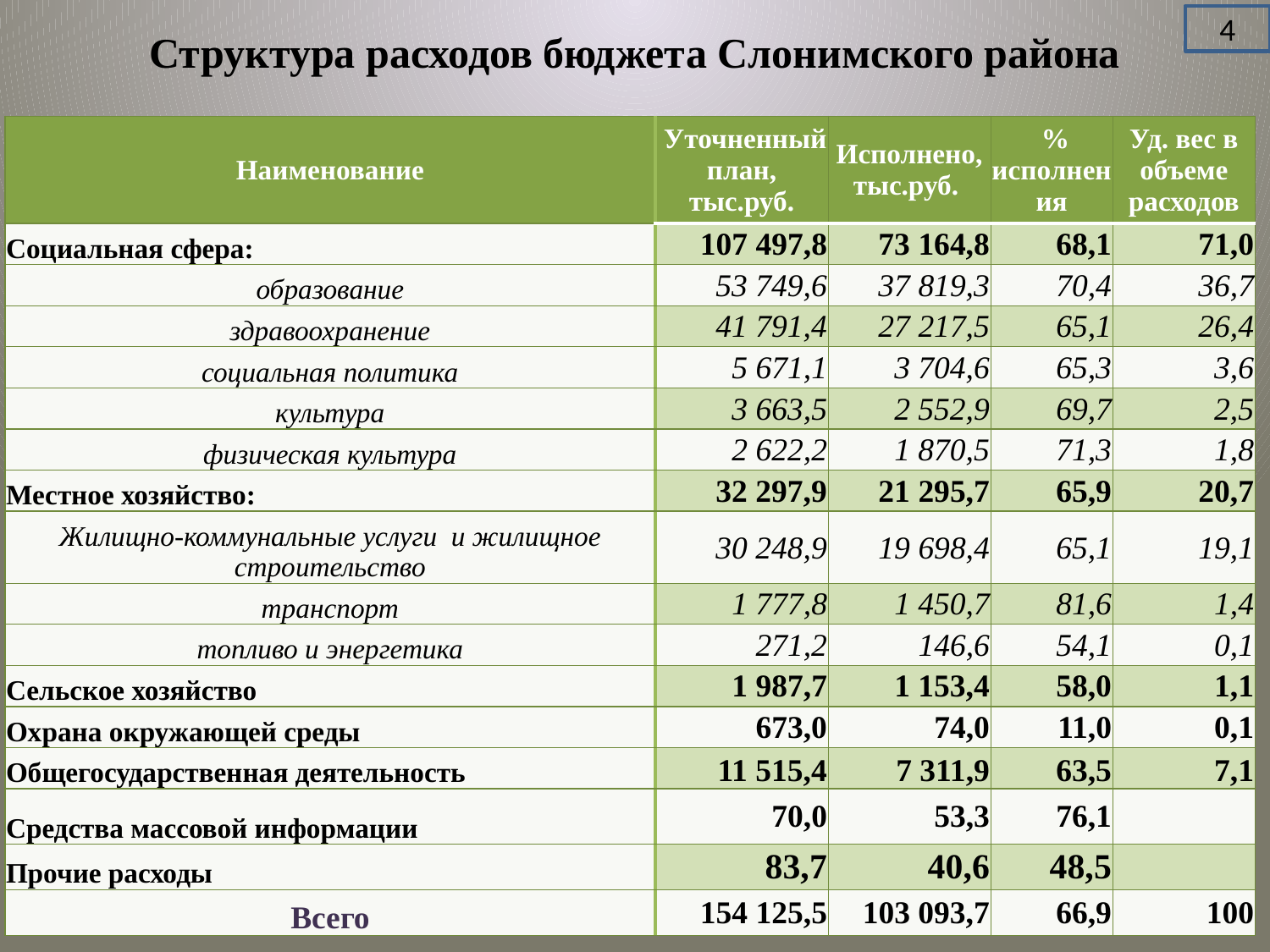

4
# Структура расходов бюджета Слонимского района
| Наименование | Уточненный план, тыс.руб. | Исполнено, тыс.руб. | % исполнения | Уд. вес в объеме расходов |
| --- | --- | --- | --- | --- |
| Социальная сфера: | 107 497,8 | 73 164,8 | 68,1 | 71,0 |
| образование | 53 749,6 | 37 819,3 | 70,4 | 36,7 |
| здравоохранение | 41 791,4 | 27 217,5 | 65,1 | 26,4 |
| социальная политика | 5 671,1 | 3 704,6 | 65,3 | 3,6 |
| культура | 3 663,5 | 2 552,9 | 69,7 | 2,5 |
| физическая культура | 2 622,2 | 1 870,5 | 71,3 | 1,8 |
| Местное хозяйство: | 32 297,9 | 21 295,7 | 65,9 | 20,7 |
| Жилищно-коммунальные услуги и жилищное строительство | 30 248,9 | 19 698,4 | 65,1 | 19,1 |
| транспорт | 1 777,8 | 1 450,7 | 81,6 | 1,4 |
| топливо и энергетика | 271,2 | 146,6 | 54,1 | 0,1 |
| Сельское хозяйство | 1 987,7 | 1 153,4 | 58,0 | 1,1 |
| Охрана окружающей среды | 673,0 | 74,0 | 11,0 | 0,1 |
| Общегосударственная деятельность | 11 515,4 | 7 311,9 | 63,5 | 7,1 |
| Средства массовой информации | 70,0 | 53,3 | 76,1 |  |
| Прочие расходы | 83,7 | 40,6 | 48,5 |  |
| Всего | 154 125,5 | 103 093,7 | 66,9 | 100 |